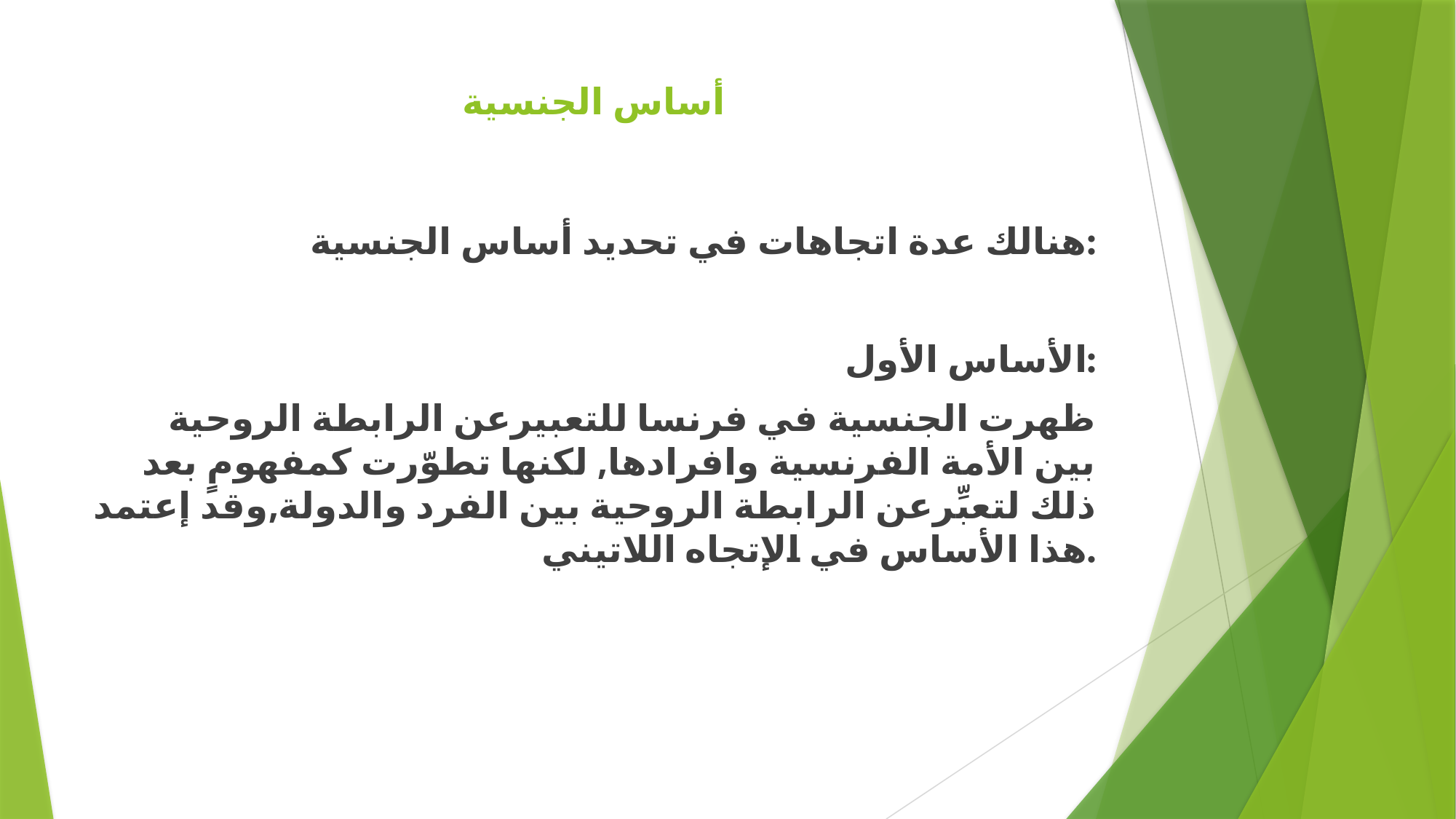

# أساس الجنسية

هنالك عدة اتجاهات في تحديد أساس الجنسية:

الأساس الأول:
 ظهرت الجنسية في فرنسا للتعبيرعن الرابطة الروحية بين الأمة الفرنسية وافرادها, لكنها تطوّرت كمفهومٍ بعد ذلك لتعبِّرعن الرابطة الروحية بين الفرد والدولة,وقد إعتمد هذا الأساس في الإتجاه اللاتيني.